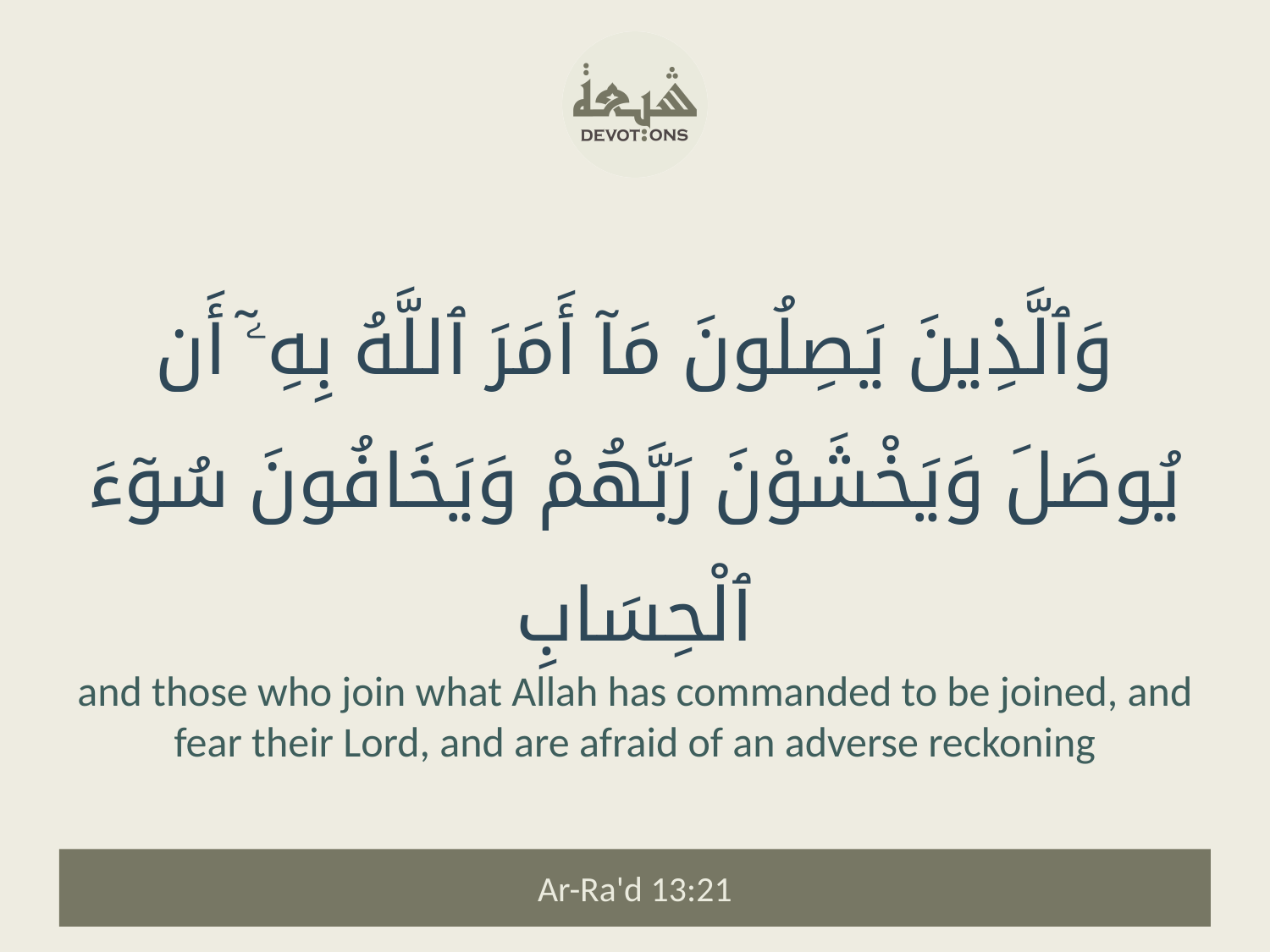

وَٱلَّذِينَ يَصِلُونَ مَآ أَمَرَ ٱللَّهُ بِهِۦٓ أَن يُوصَلَ وَيَخْشَوْنَ رَبَّهُمْ وَيَخَافُونَ سُوٓءَ ٱلْحِسَابِ
and those who join what Allah has commanded to be joined, and fear their Lord, and are afraid of an adverse reckoning
Ar-Ra'd 13:21